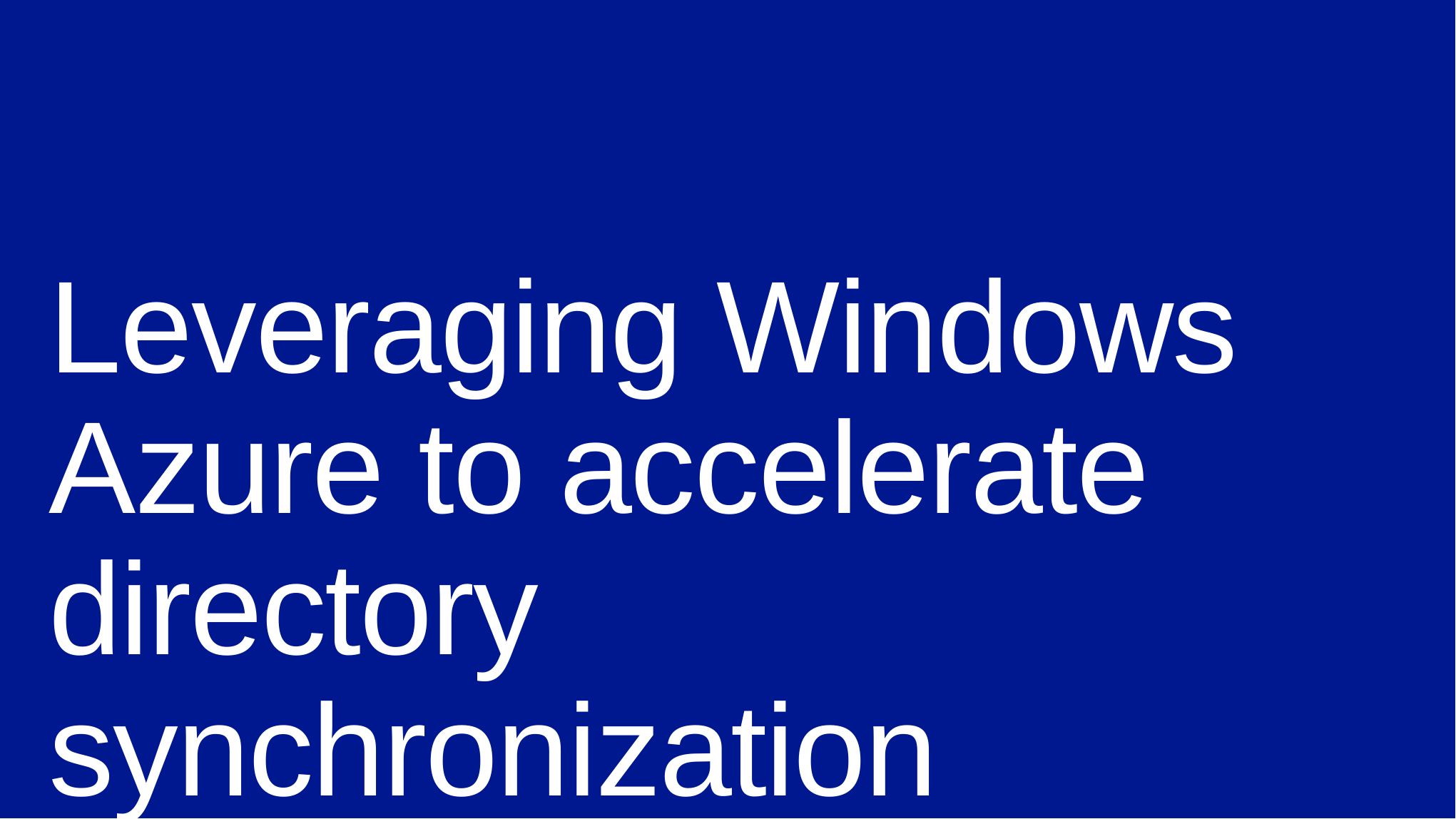

# Leveraging Windows Azure to accelerate directory synchronization